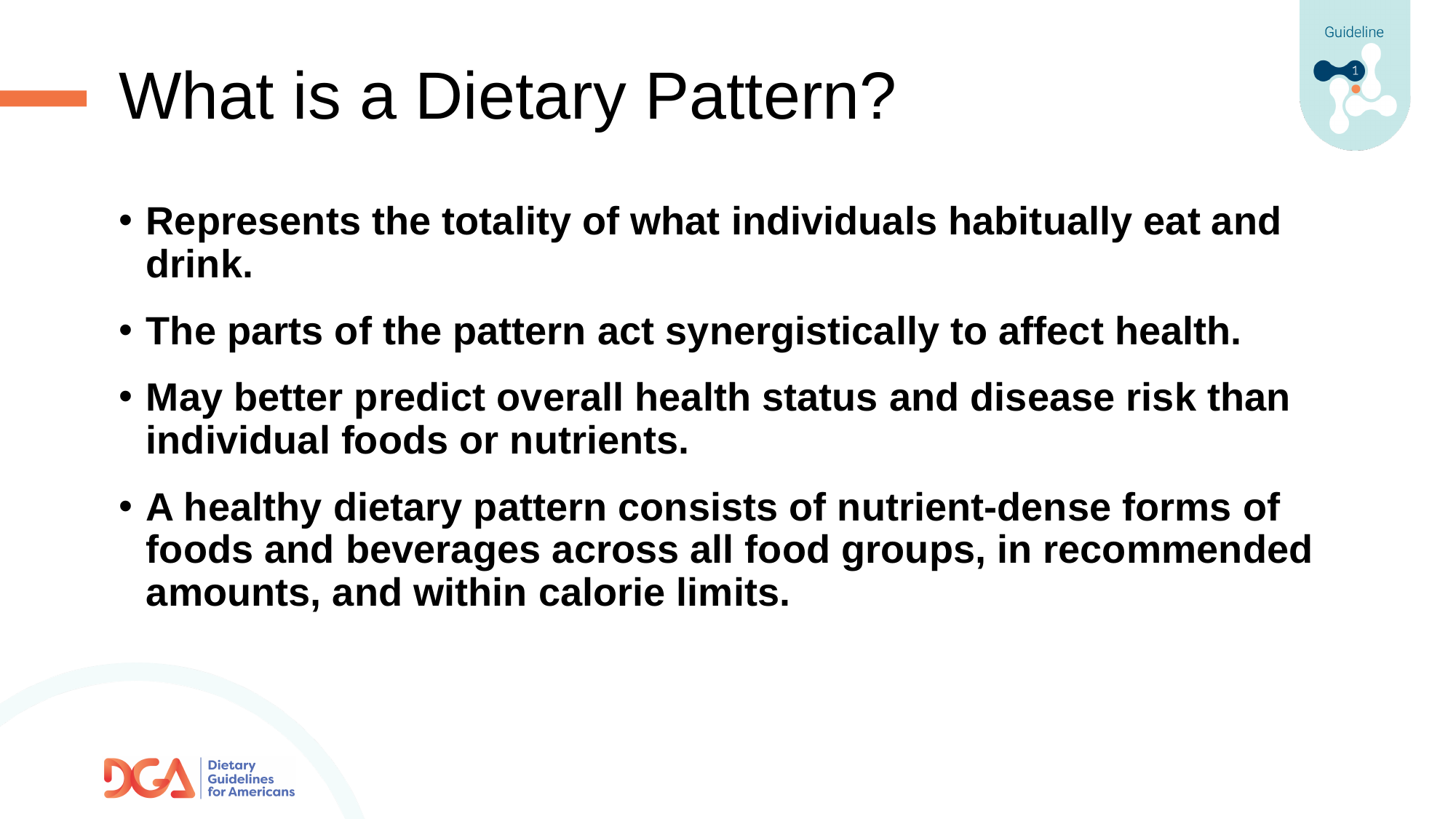

# What is a Dietary Pattern?
Represents the totality of what individuals habitually eat and drink.
The parts of the pattern act synergistically to affect health.
May better predict overall health status and disease risk than individual foods or nutrients.
A healthy dietary pattern consists of nutrient-dense forms of foods and beverages across all food groups, in recommended amounts, and within calorie limits.